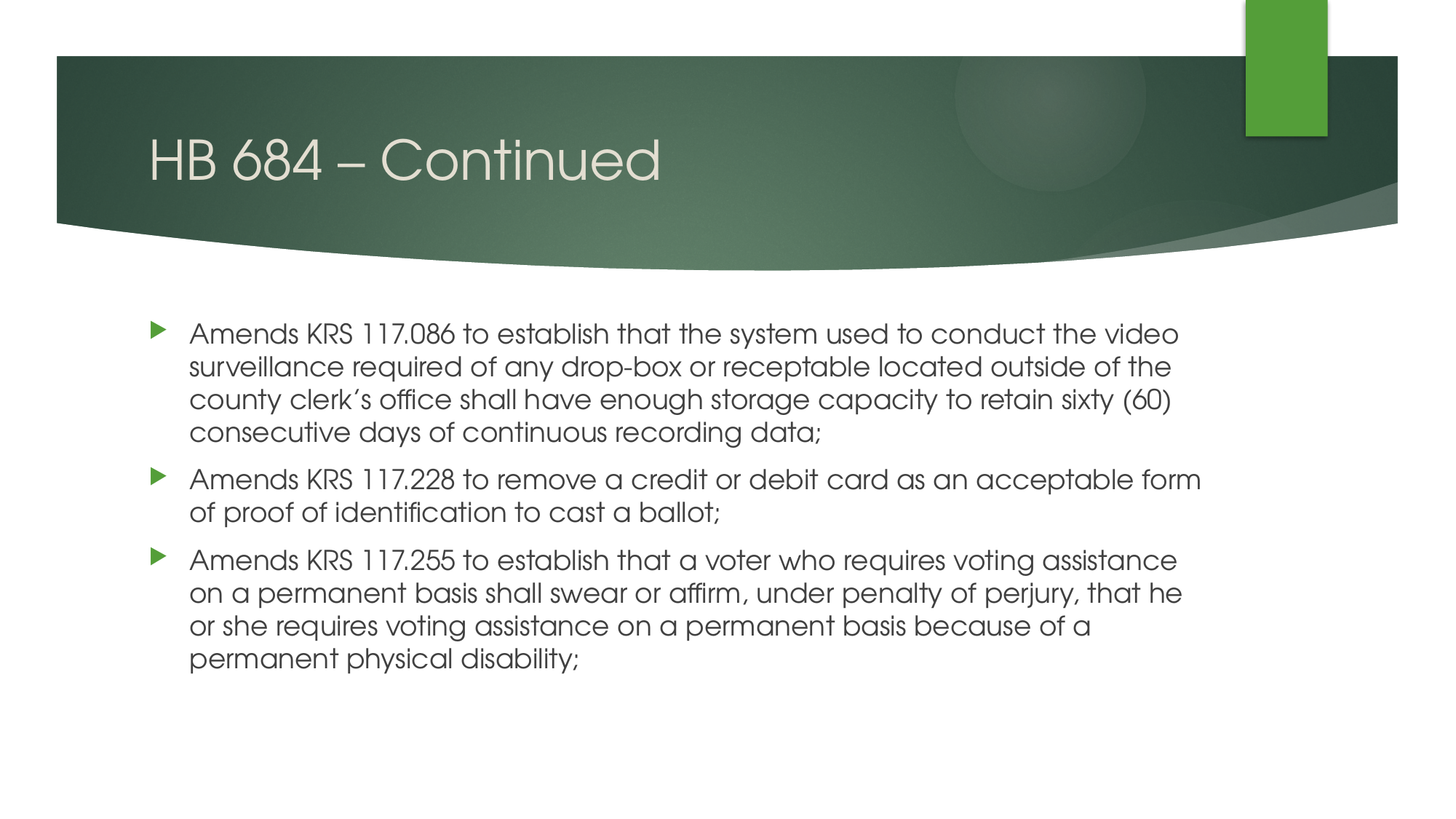

# HB 684 – Continued
Amends KRS 117.086 to establish that the system used to conduct the video surveillance required of any drop-box or receptable located outside of the county clerk’s office shall have enough storage capacity to retain sixty (60) consecutive days of continuous recording data;
Amends KRS 117.228 to remove a credit or debit card as an acceptable form of proof of identification to cast a ballot;
Amends KRS 117.255 to establish that a voter who requires voting assistance on a permanent basis shall swear or affirm, under penalty of perjury, that he or she requires voting assistance on a permanent basis because of a permanent physical disability;